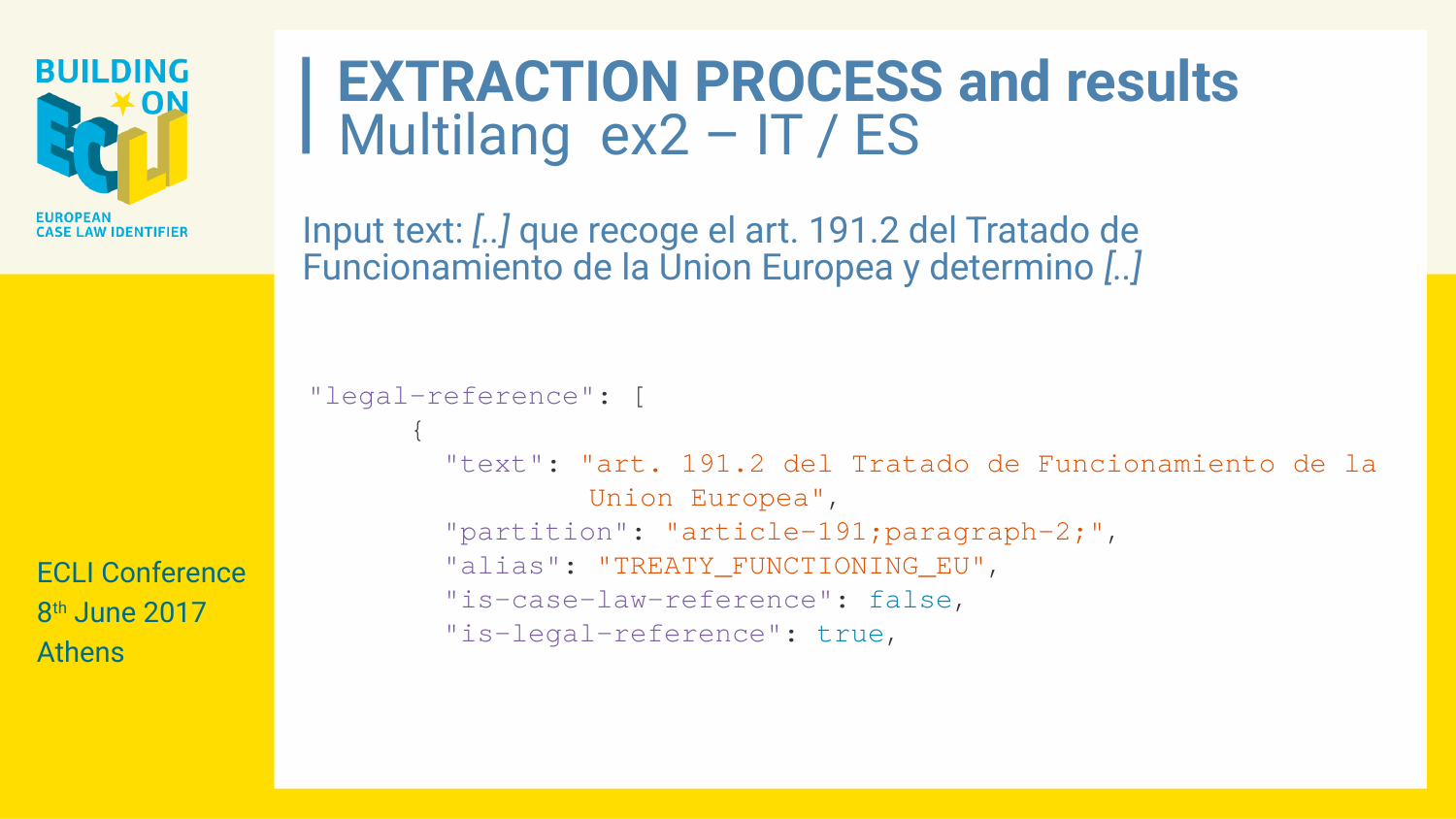

EXTRACTION PROCESS and results
Multilang  ex2 – IT / ES

Input text: [..] que recoge el art. 191.2 del Tratado de Funcionamiento de la Union Europea y determino [..]
"legal-reference": [
      {
        "text": "art. 191.2 del Tratado de Funcionamiento de la
	        Union Europea",
        "partition": "article-191;paragraph-2;",
        "alias": "TREATY_FUNCTIONING_EU",
        "is-case-law-reference": false,
        "is-legal-reference": true,

ECLI Conference
8th June 2017
Athens